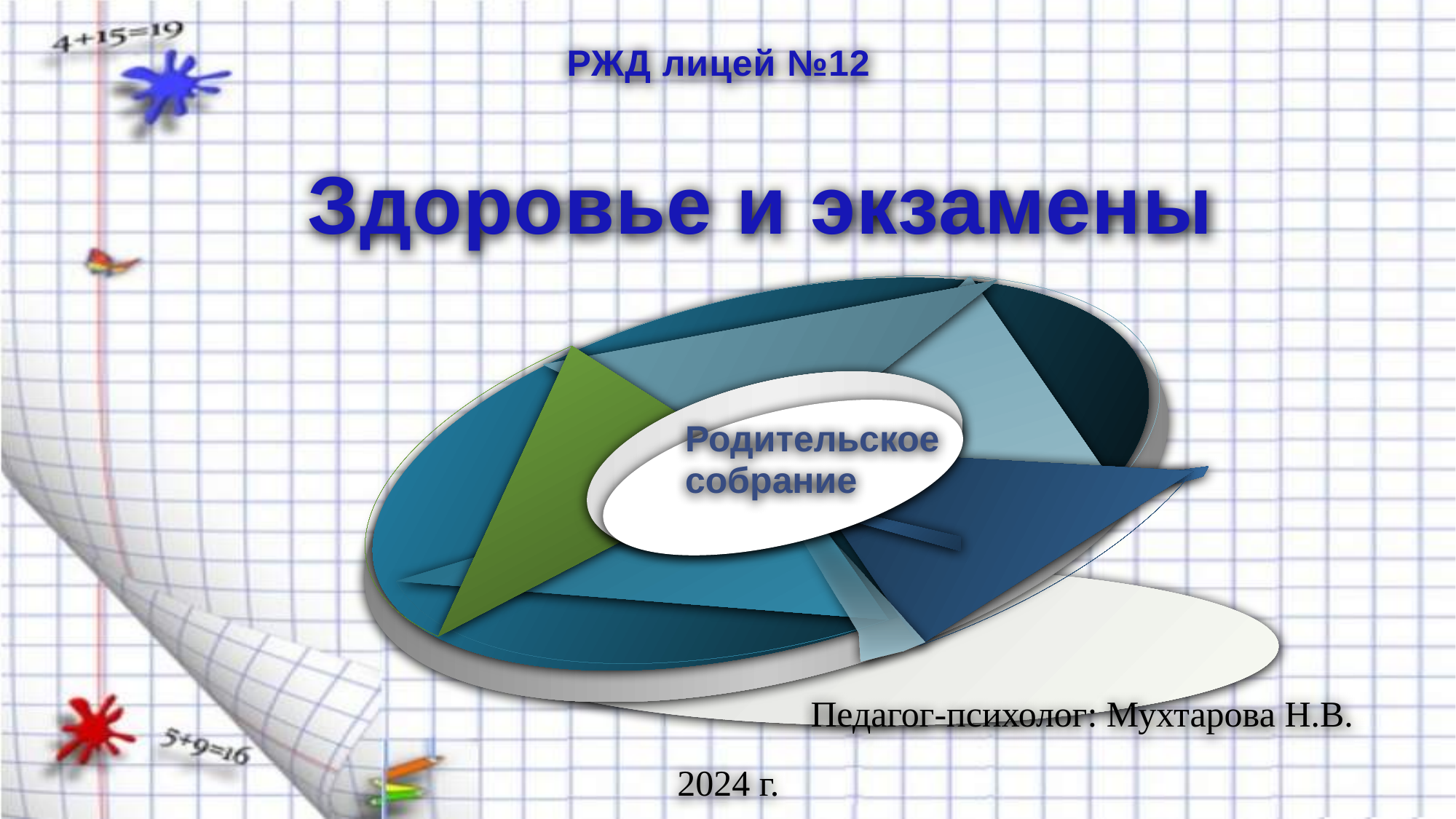

РЖД лицей №12
Здоровье и экзамены

Родительское собрание
Педагог-психолог: Мухтарова Н.В.
2024 г.